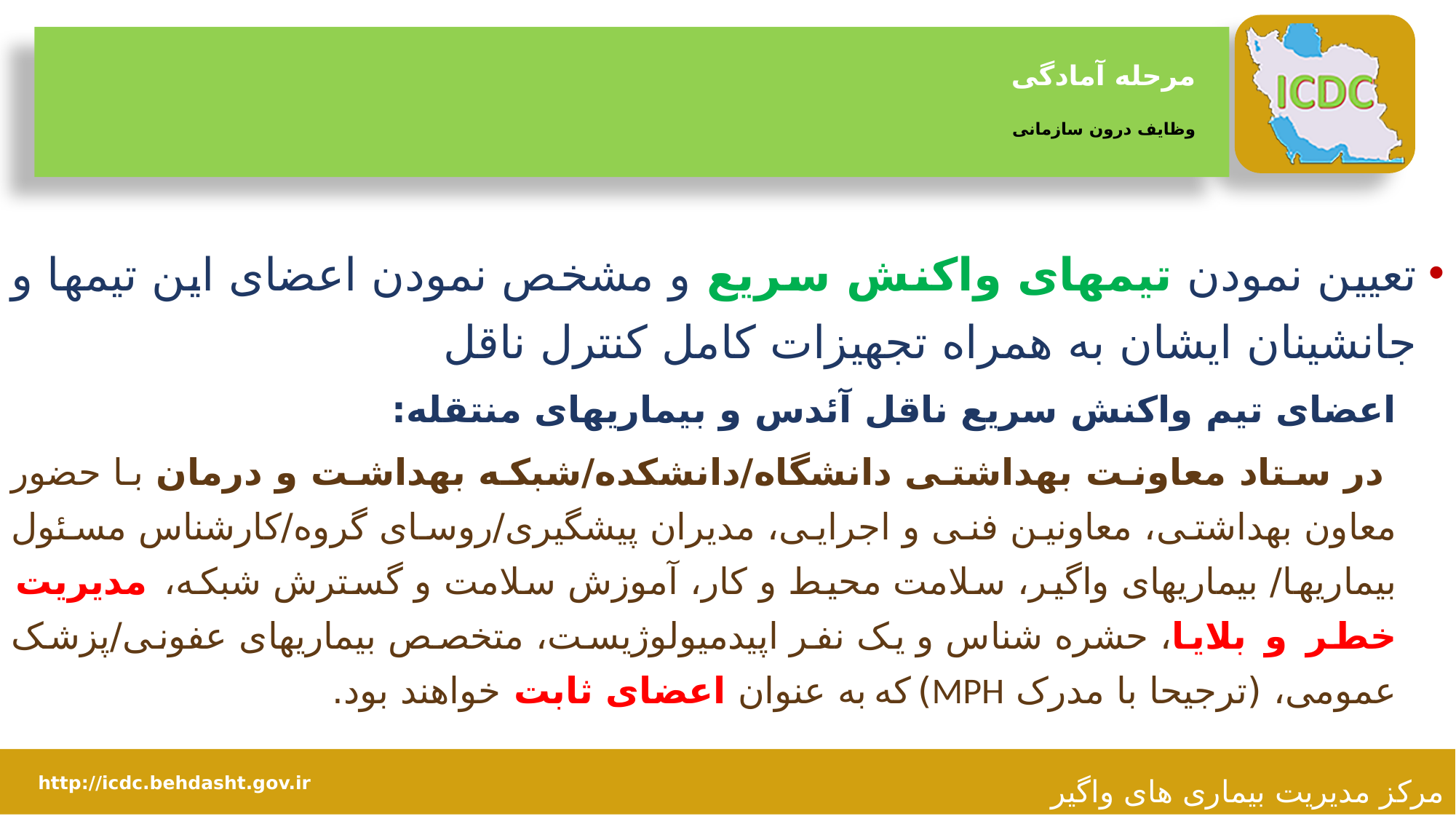

# مرحله آمادگی وظایف درون سازمانی
تعیین نمودن تیمهای واکنش سریع و مشخص نمودن اعضای این تیمها و جانشینان ایشان به همراه تجهیزات کامل کنترل ناقل
اعضای تیم واکنش سریع ناقل آئدس و بیماریهای منتقله:
 در ستاد معاونت بهداشتی دانشگاه/دانشکده/شبکه بهداشت و درمان با حضور معاون بهداشتی، معاونین فنی و اجرایی، مدیران پیشگیری/روسای گروه/کارشناس مسئول بیماریها/ بیماریهای واگیر، سلامت محیط و کار، آموزش سلامت و گسترش شبکه، مدیریت خطر و بلایا، حشره شناس و یک نفر اپیدمیولوژیست، متخصص بیماریهای عفونی/پزشک عمومی، (ترجیحا با مدرک MPH) که به عنوان اعضای ثابت خواهند بود.